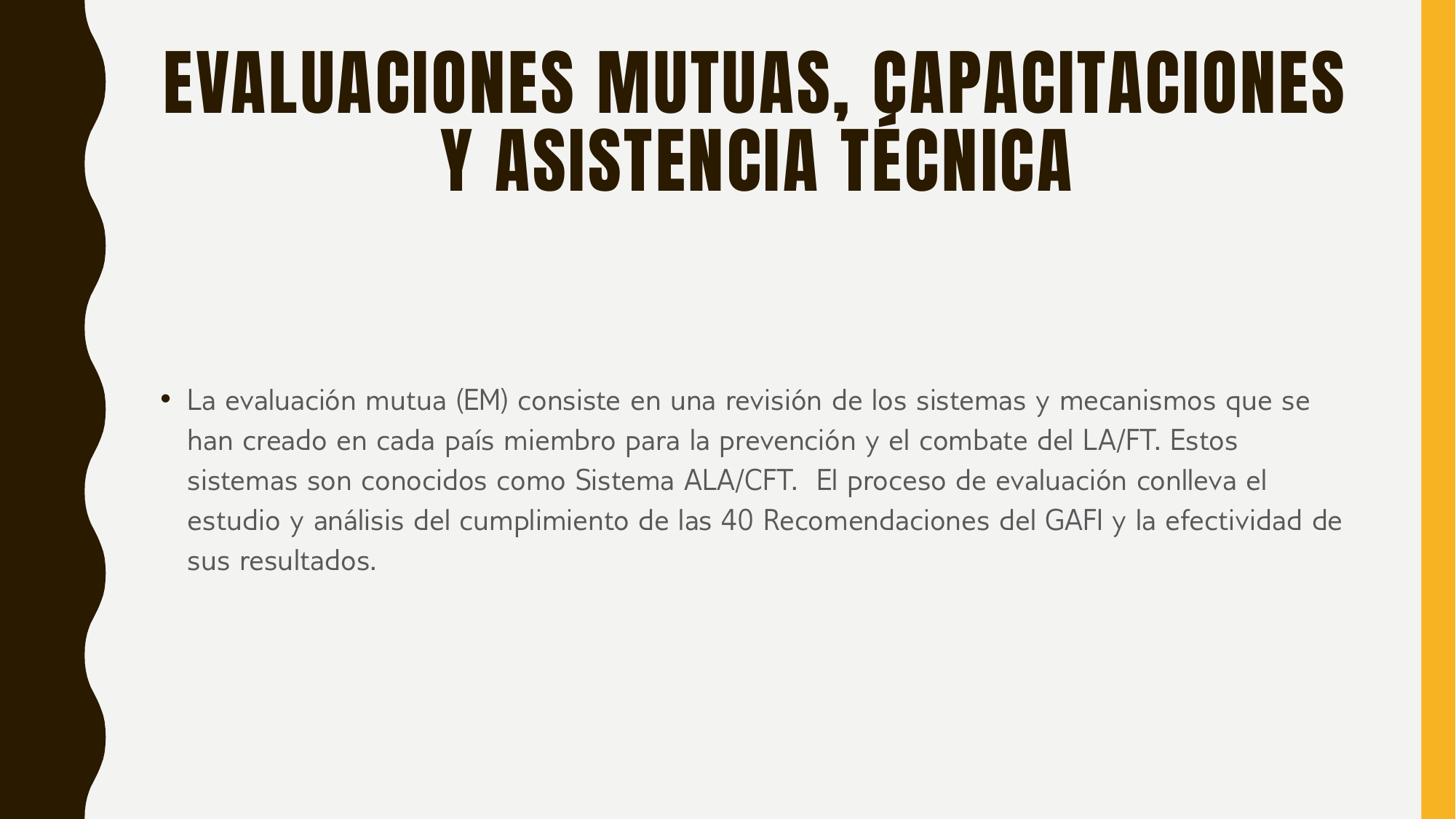

# EVALUACIONES MUTUAS, CAPACITACIONES Y ASISTENCIA TÉCNICA

La evaluación mutua (EM) consiste en una revisión de los sistemas y mecanismos que se han creado en cada país miembro para la prevención y el combate del LA/FT. Estos sistemas son conocidos como Sistema ALA/CFT.  El proceso de evaluación conlleva el estudio y análisis del cumplimiento de las 40 Recomendaciones del GAFI y la efectividad de sus resultados.